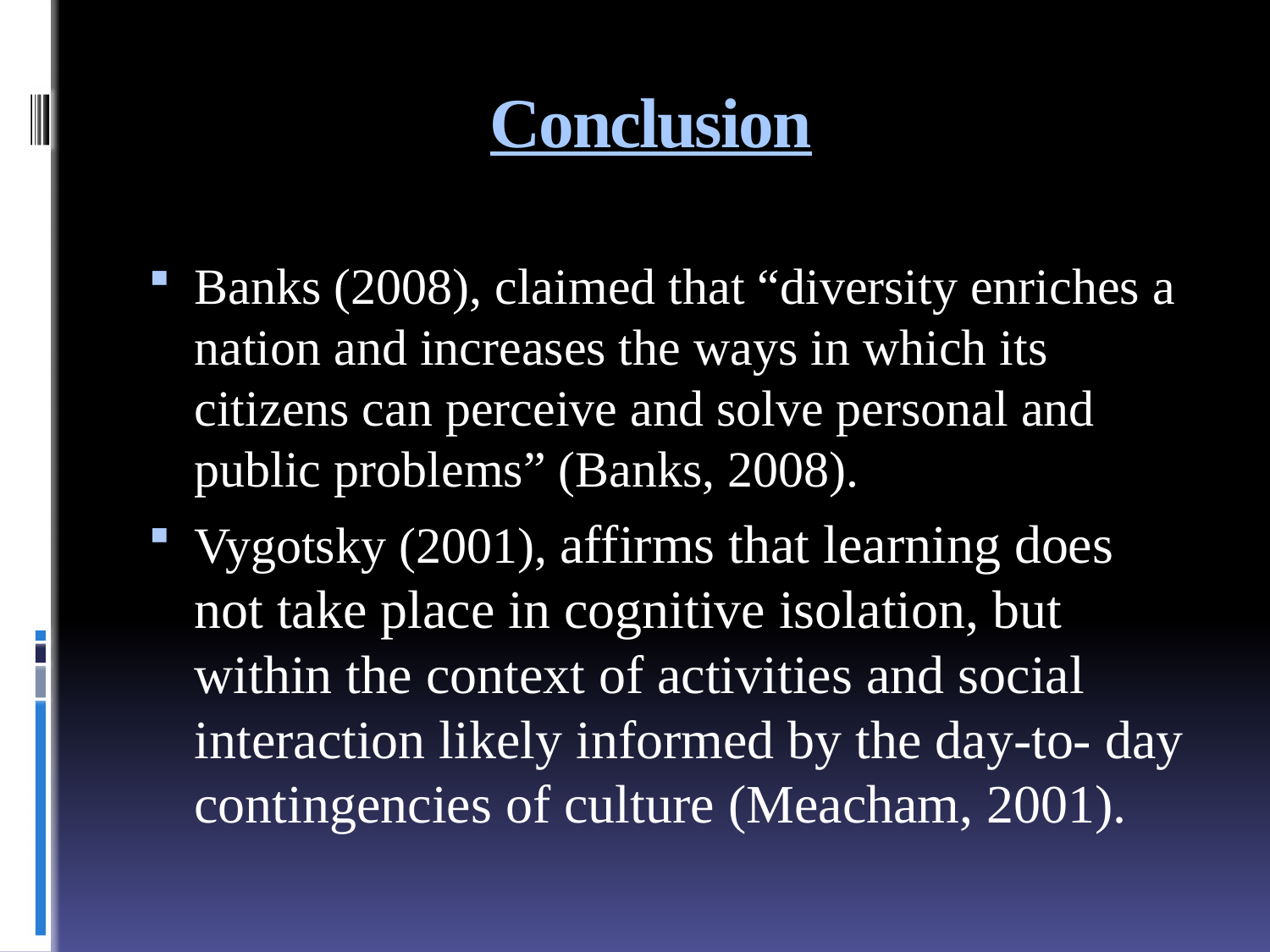

# Conclusion
Banks (2008), claimed that “diversity enriches a nation and increases the ways in which its citizens can perceive and solve personal and public problems” (Banks, 2008).
Vygotsky (2001), affirms that learning does not take place in cognitive isolation, but within the context of activities and social interaction likely informed by the day-to- day contingencies of culture (Meacham, 2001).